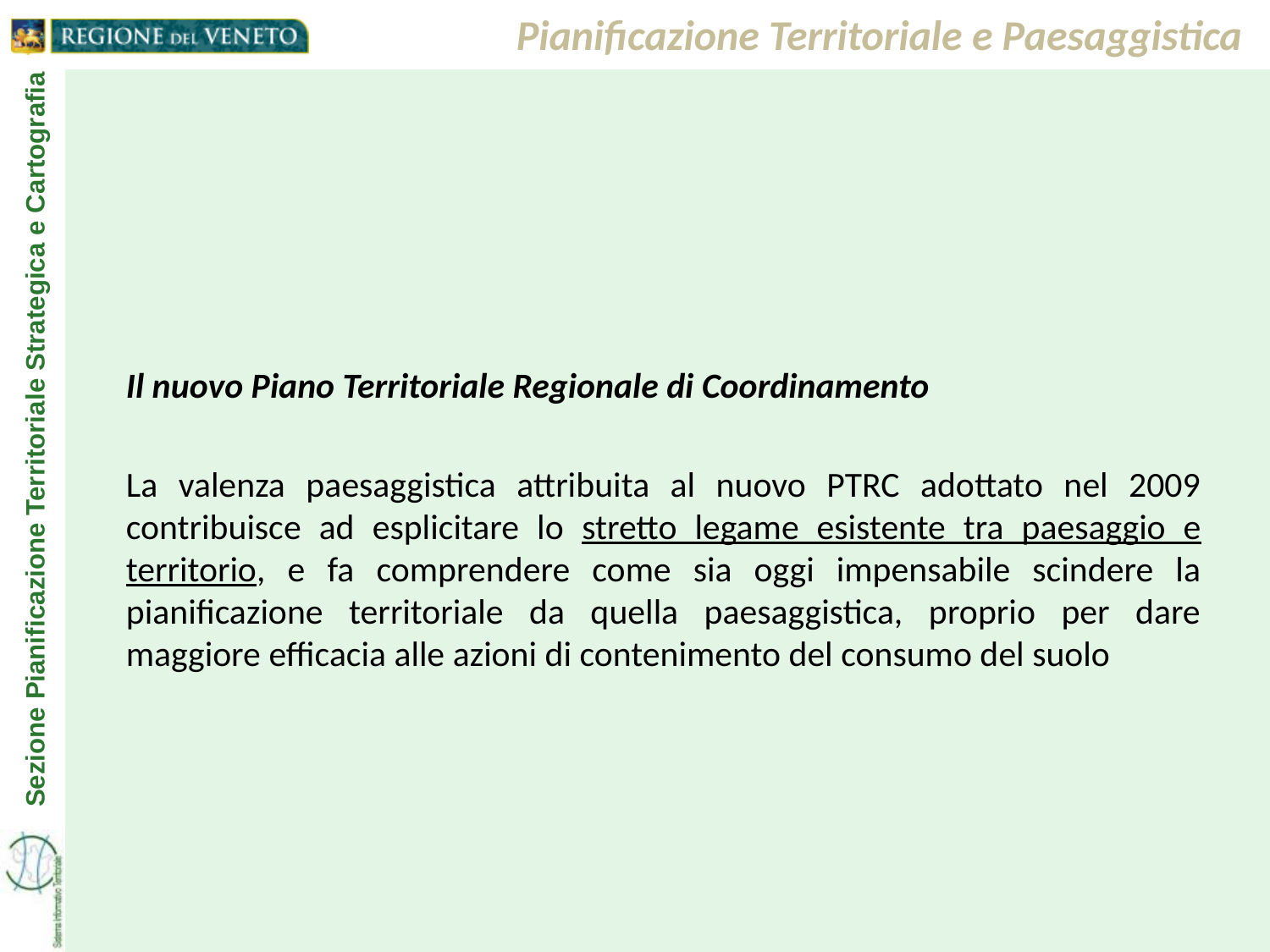

Pianificazione Territoriale e Paesaggistica
Il nuovo Piano Territoriale Regionale di Coordinamento

La valenza paesaggistica attribuita al nuovo PTRC adottato nel 2009 contribuisce ad esplicitare lo stretto legame esistente tra paesaggio e territorio, e fa comprendere come sia oggi impensabile scindere la pianificazione territoriale da quella paesaggistica, proprio per dare maggiore efficacia alle azioni di contenimento del consumo del suolo